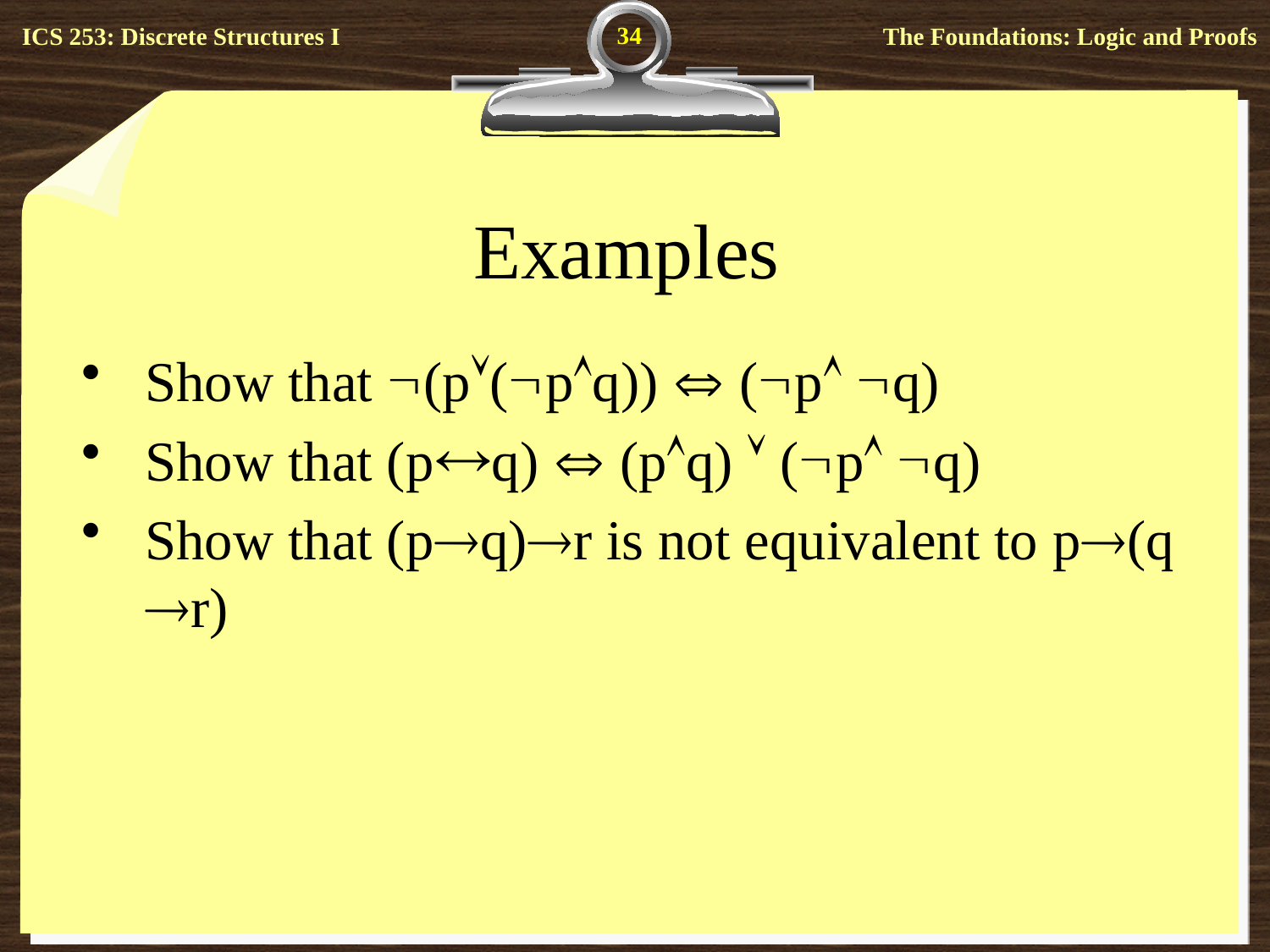

34
# Examples
Show that ¬(p∨(¬p∧q)) ⇔ (¬p∧ ¬q)
Show that (p↔q) ⇔ (p∧q) ∨ (¬p∧ ¬q)
Show that (p→q)→r is not equivalent to p→(q →r)